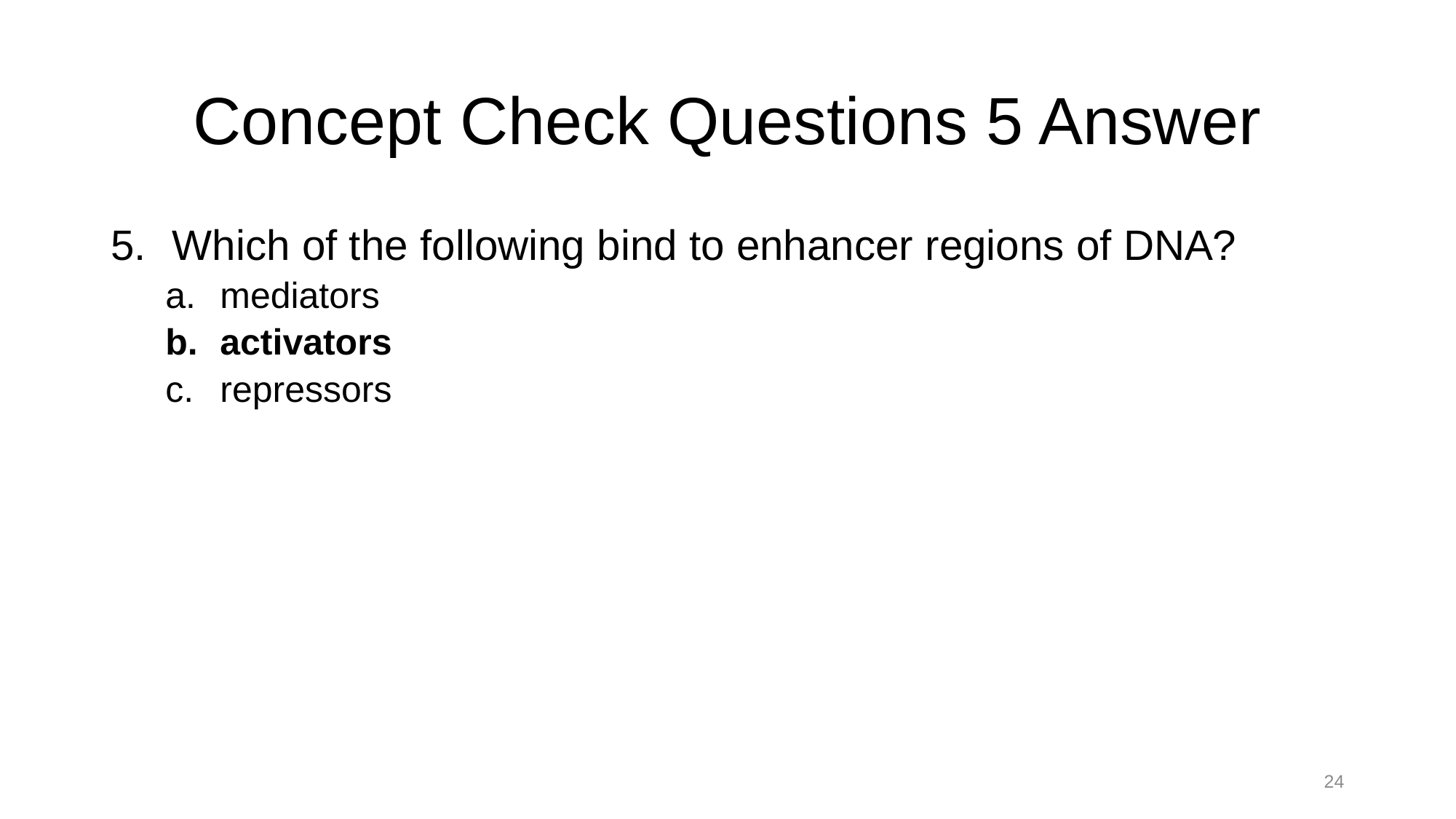

# Concept Check Questions 5 Answer
Which of the following bind to enhancer regions of DNA?
mediators
activators
repressors
24